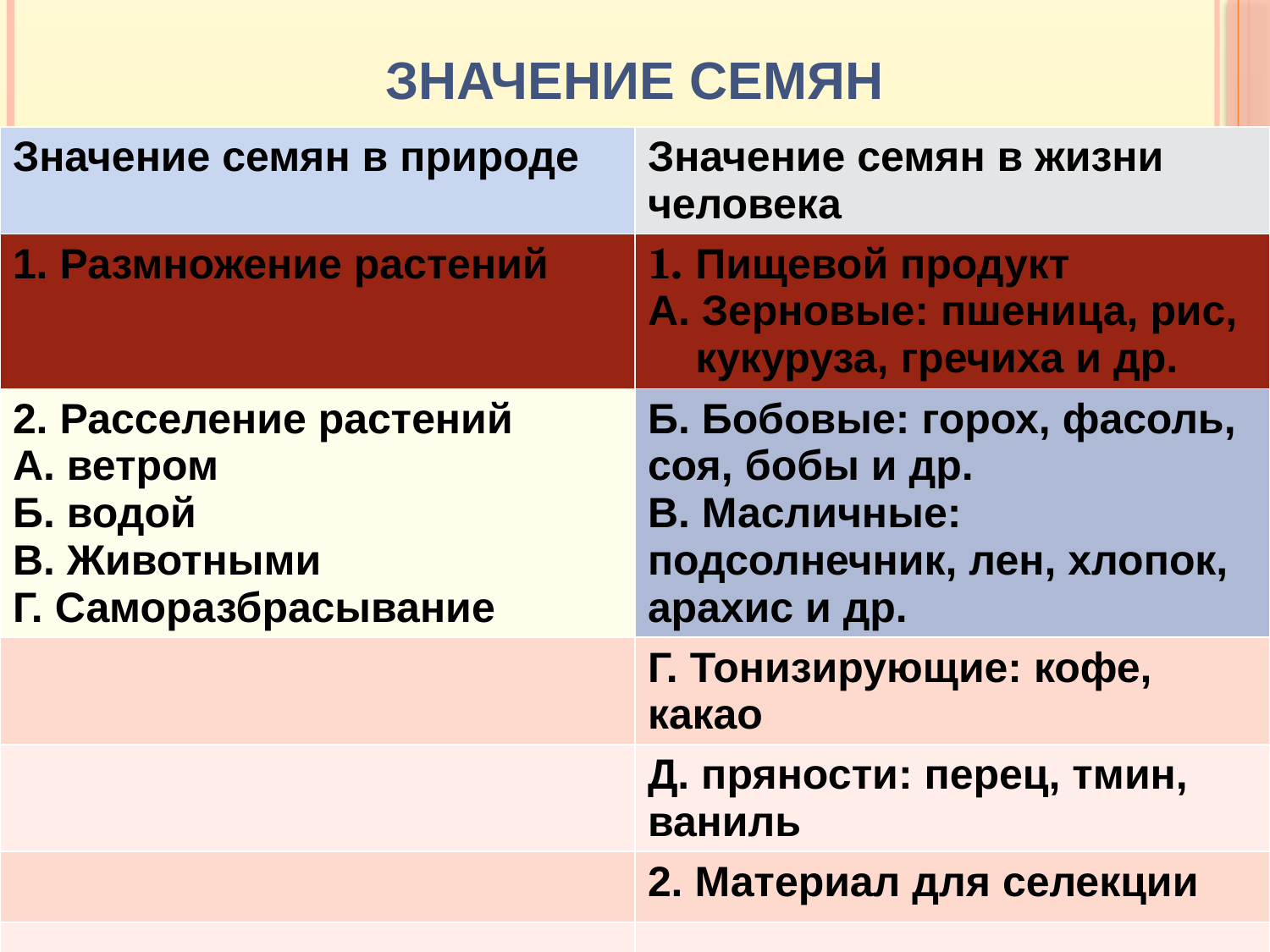

# Значение семян
| Значение семян в природе | Значение семян в жизни человека |
| --- | --- |
| 1. Размножение растений | Пищевой продукт А. Зерновые: пшеница, рис, кукуруза, гречиха и др. |
| 2. Расселение растений А. ветром Б. водой В. Животными Г. Саморазбрасывание | Б. Бобовые: горох, фасоль, соя, бобы и др. В. Масличные: подсолнечник, лен, хлопок, арахис и др. |
|  | Г. Тонизирующие: кофе, какао |
|  | Д. пряности: перец, тмин, ваниль |
|  | 2. Материал для селекции |
|  |  |
|  |  |